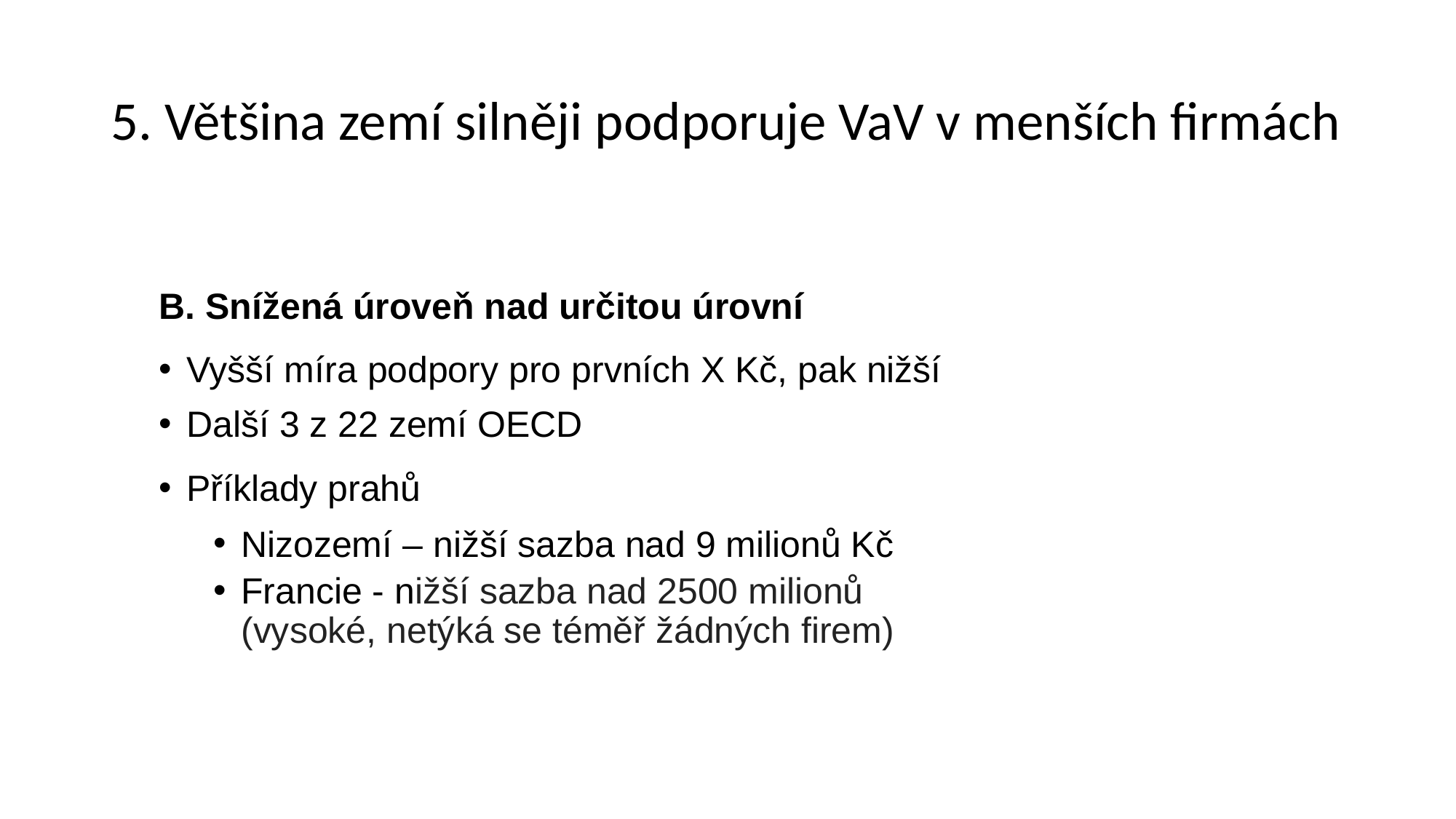

# 5. Většina zemí silněji podporuje VaV v menších firmách
B. Snížená úroveň nad určitou úrovní
Vyšší míra podpory pro prvních X Kč, pak nižší
Další 3 z 22 zemí OECD
Příklady prahů
Nizozemí – nižší sazba nad 9 milionů Kč
Francie - nižší sazba nad 2500 milionů (vysoké, netýká se téměř žádných firem)